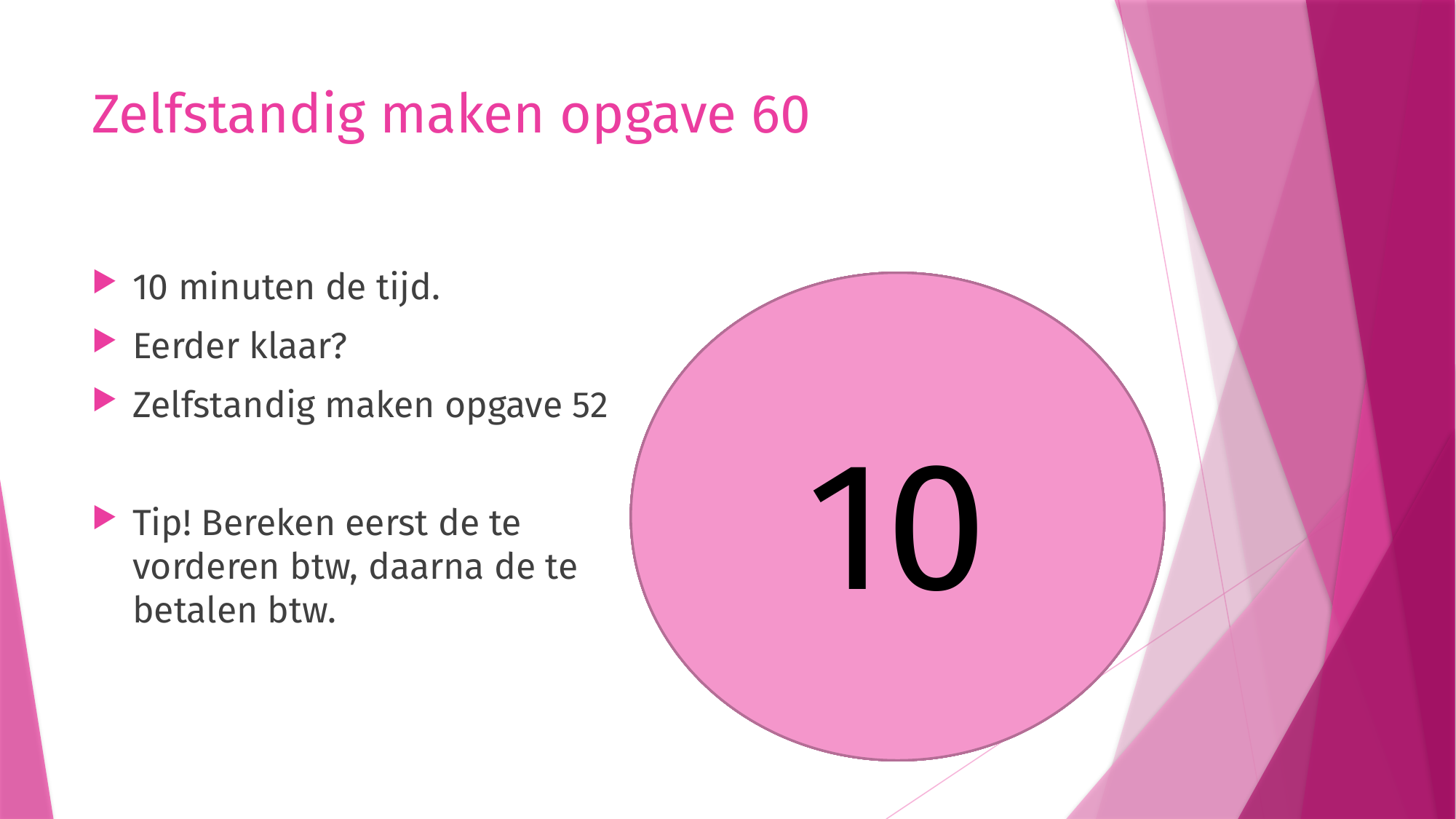

# Zelfstandig maken opgave 60
10 minuten de tijd.
Eerder klaar?
Zelfstandig maken opgave 52

Tip! Bereken eerst de te vorderen btw, daarna de te betalen btw.
10
8
9
5
6
7
4
3
1
2